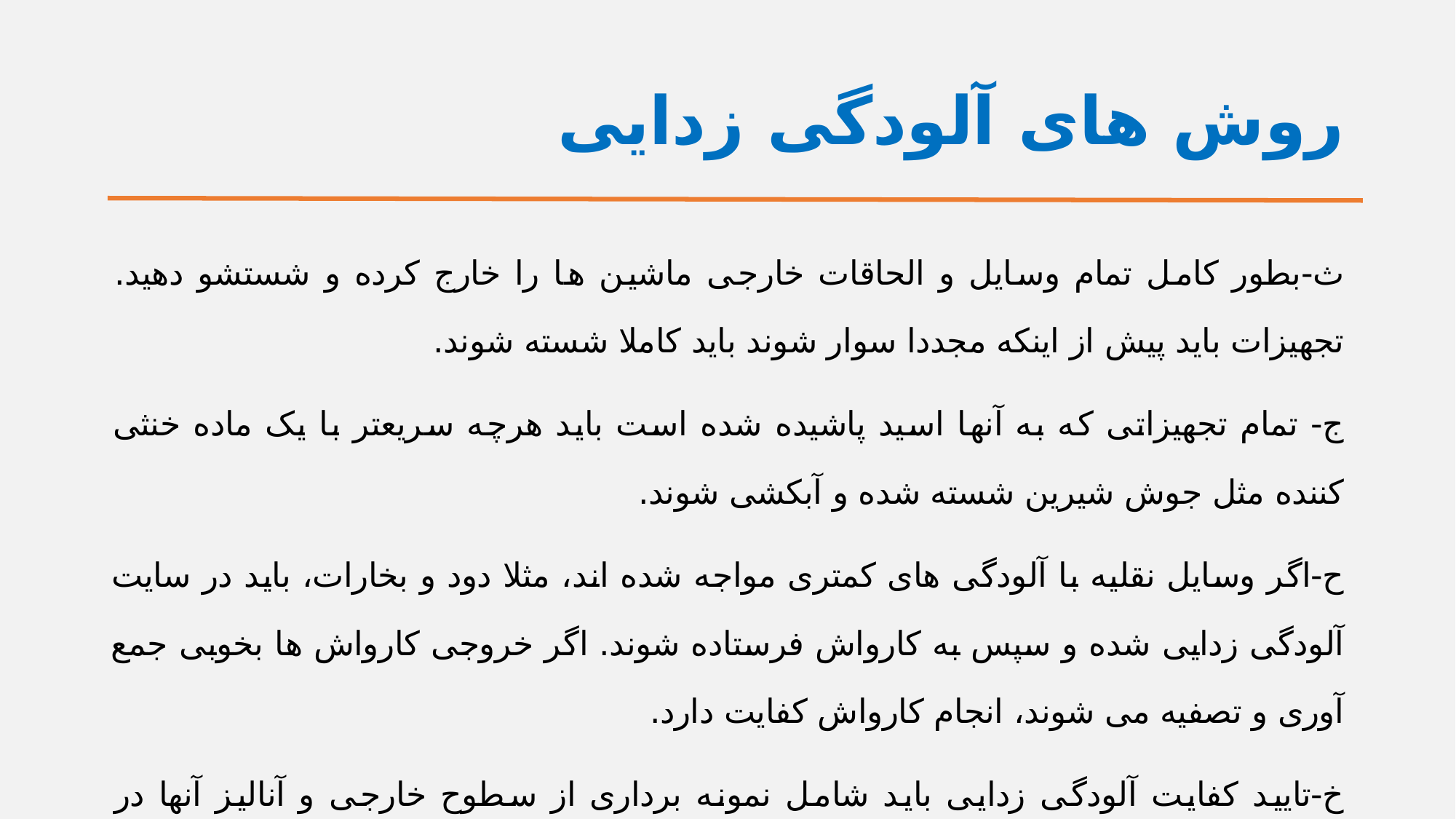

# روش های آلودگی زدایی
ث-بطور کامل تمام وسایل و الحاقات خارجی ماشین ها را خارج کرده و شستشو دهید. تجهیزات باید پیش از اینکه مجددا سوار شوند باید کاملا شسته شوند.
ج- تمام تجهیزاتی که به آنها اسید پاشیده شده است باید هرچه سریعتر با یک ماده خنثی کننده مثل جوش شیرین شسته شده و آبکشی شوند.
ح-اگر وسایل نقلیه با آلودگی های کمتری مواجه شده اند، مثلا دود و بخارات، باید در سایت آلودگی زدایی شده و سپس به کارواش فرستاده شوند. اگر خروجی کارواش ها بخوبی جمع آوری و تصفیه می شوند، انجام کارواش کفایت دارد.
خ-تایید کفایت آلودگی زدایی باید شامل نمونه برداری از سطوح خارجی و آنالیز آنها در آزمایشگاه باشد.